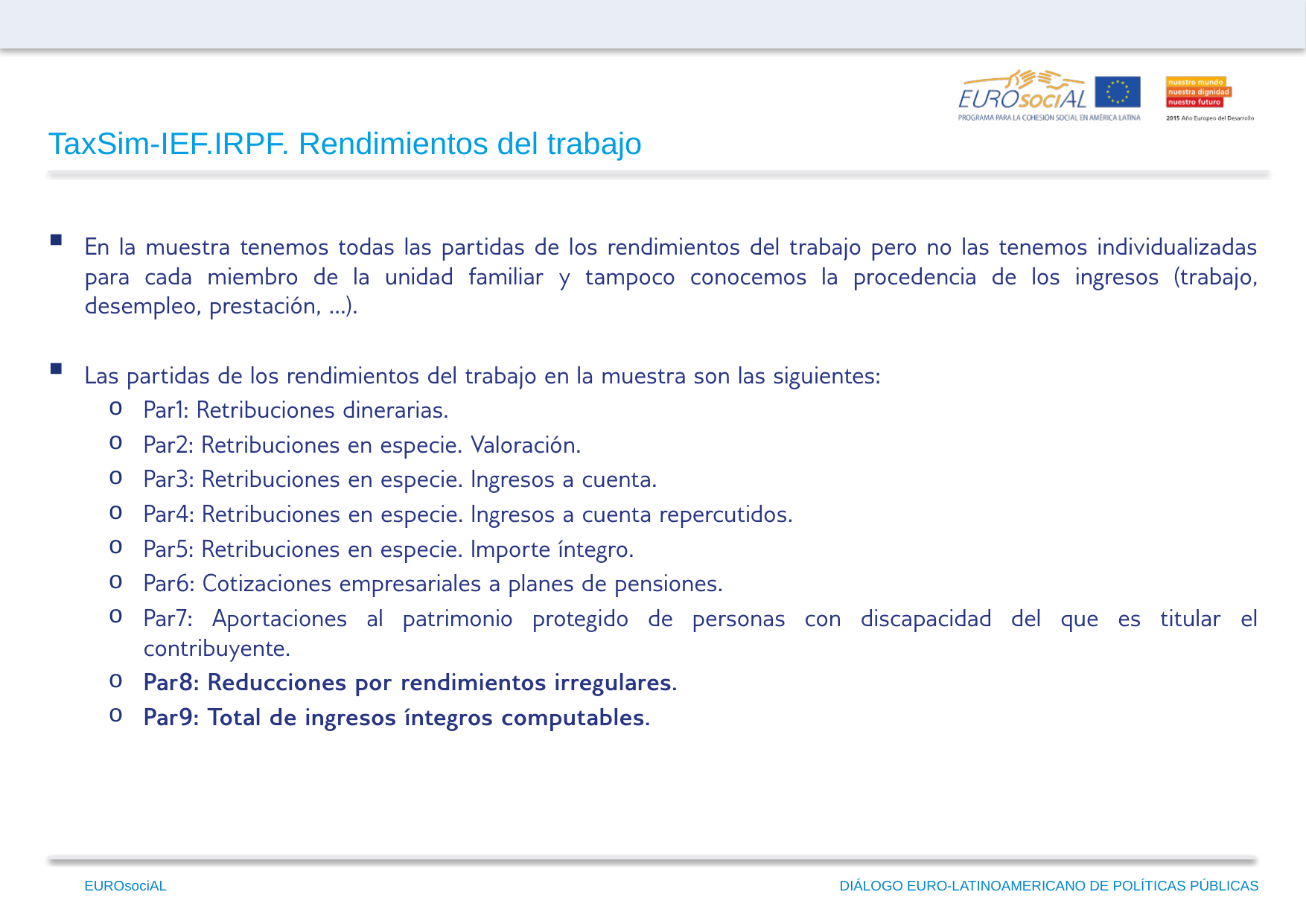

TaxSim-IEF.IRPF. Rendimientos del trabajo
En la muestra tenemos todas las partidas de los rendimientos del trabajo pero no las tenemos individualizadas para cada miembro de la unidad familiar y tampoco conocemos la procedencia de los ingresos (trabajo, desempleo, prestación, …).

Las partidas de los rendimientos del trabajo en la muestra son las siguientes:
Par1: Retribuciones dinerarias.
Par2: Retribuciones en especie. Valoración.
Par3: Retribuciones en especie. Ingresos a cuenta.
Par4: Retribuciones en especie. Ingresos a cuenta repercutidos.
Par5: Retribuciones en especie. Importe íntegro.
Par6: Cotizaciones empresariales a planes de pensiones.
Par7: Aportaciones al patrimonio protegido de personas con discapacidad del que es titular el contribuyente.
Par8: Reducciones por rendimientos irregulares.
Par9: Total de ingresos íntegros computables.